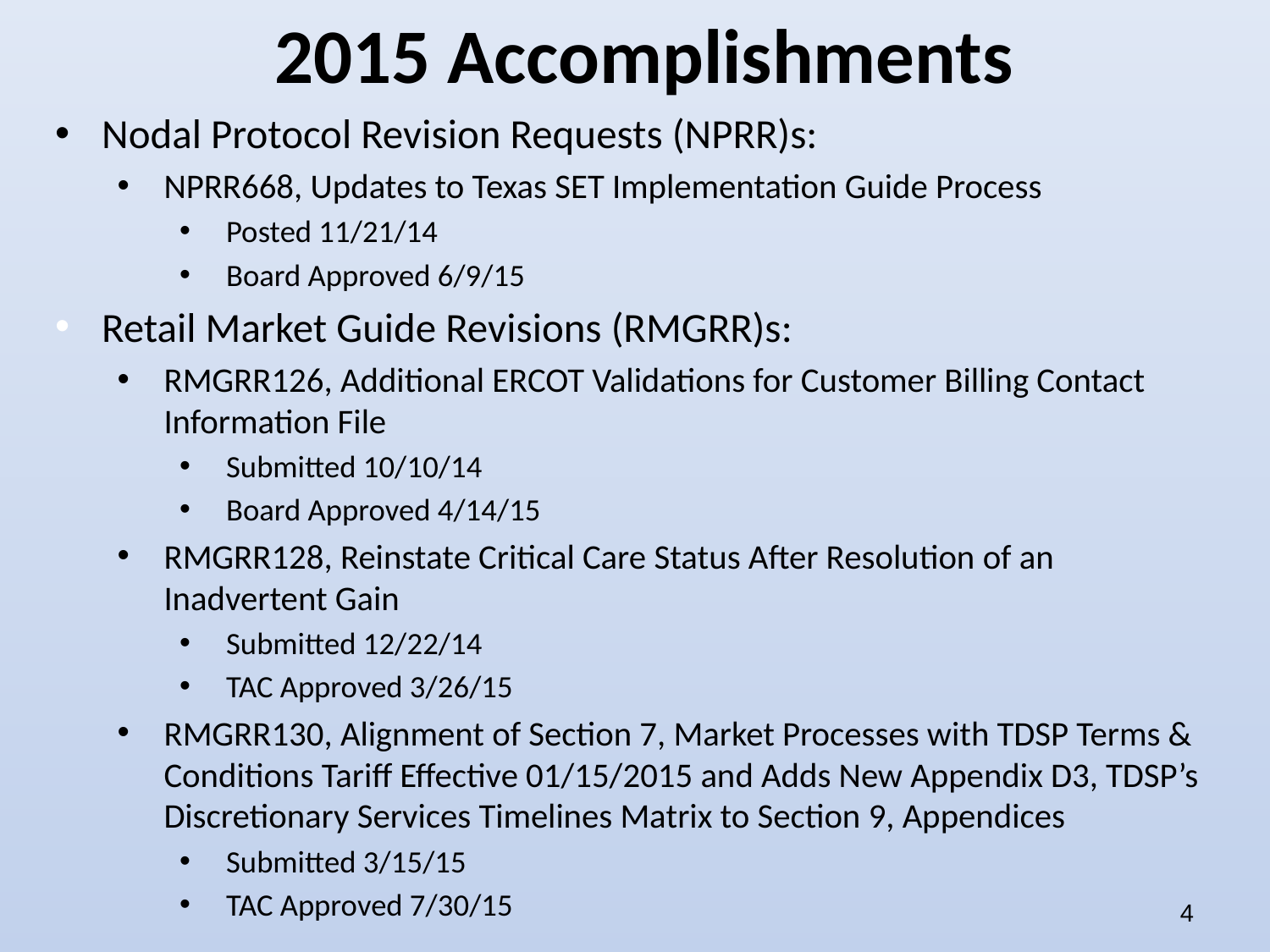

2015 Accomplishments
Nodal Protocol Revision Requests (NPRR)s:
NPRR668, Updates to Texas SET Implementation Guide Process
Posted 11/21/14
Board Approved 6/9/15
Retail Market Guide Revisions (RMGRR)s:
RMGRR126, Additional ERCOT Validations for Customer Billing Contact Information File
Submitted 10/10/14
Board Approved 4/14/15
RMGRR128, Reinstate Critical Care Status After Resolution of an Inadvertent Gain
Submitted 12/22/14
TAC Approved 3/26/15
RMGRR130, Alignment of Section 7, Market Processes with TDSP Terms & Conditions Tariff Effective 01/15/2015 and Adds New Appendix D3, TDSP’s Discretionary Services Timelines Matrix to Section 9, Appendices
Submitted 3/15/15
TAC Approved 7/30/15

4